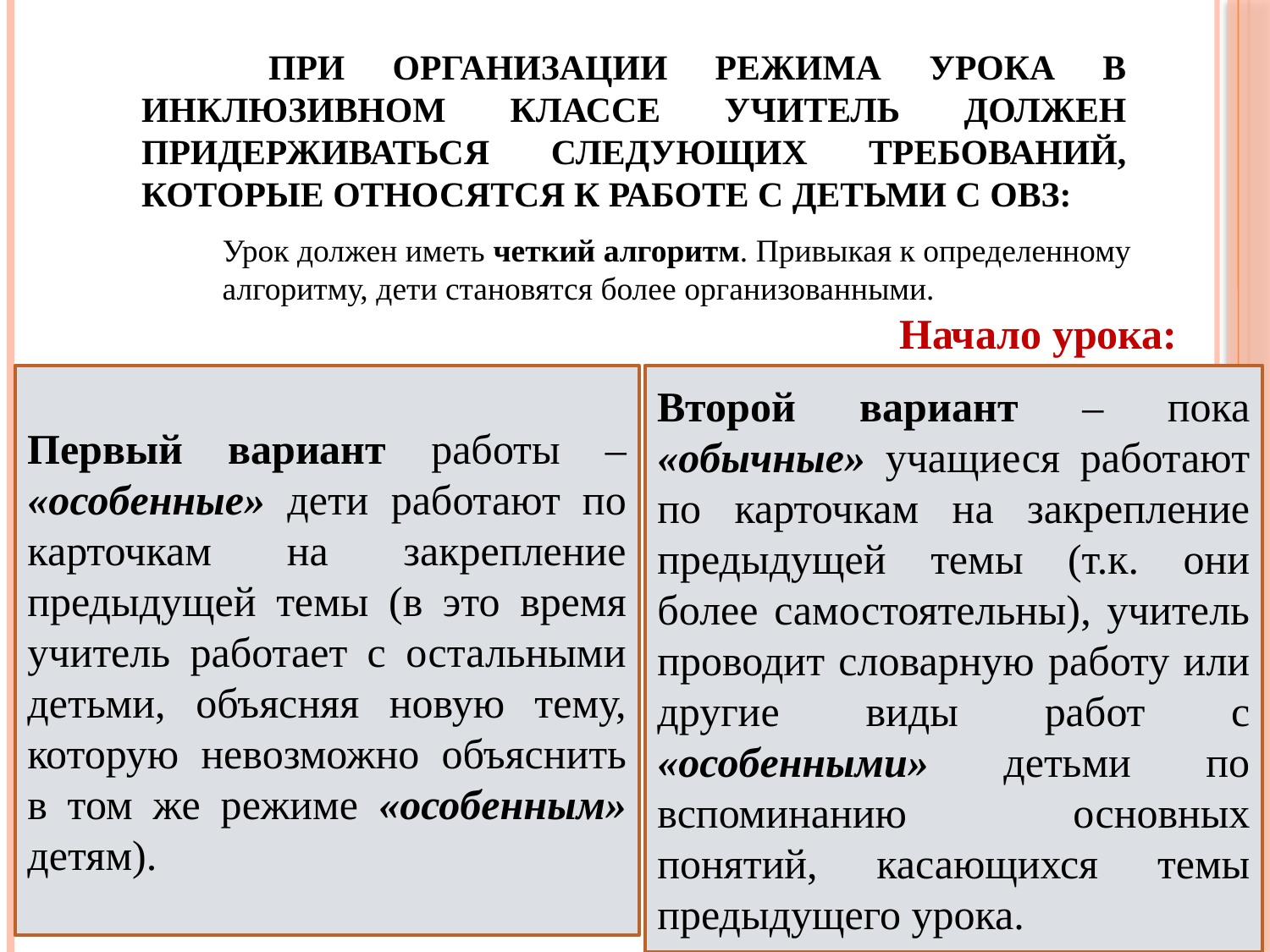

# При организации режима урока в инклюзивном классе учитель должен придерживаться следующих требований, которые относятся к работе с детьми с ОВЗ:

Урок должен иметь четкий алгоритм. Привыкая к определенному алгоритму, дети становятся более организованными.
Начало урока:
Первый вариант работы – «особенные» дети работают по карточкам на закрепление предыдущей темы (в это время учитель работает с остальными детьми, объясняя новую тему, которую невозможно объяснить в том же режиме «особенным» детям).
Второй вариант – пока «обычные» учащиеся работают по карточкам на закрепление предыдущей темы (т.к. они более самостоятельны), учитель проводит словарную работу или другие виды работ с «особенными» детьми по вспоминанию основных понятий, касающихся темы предыдущего урока.